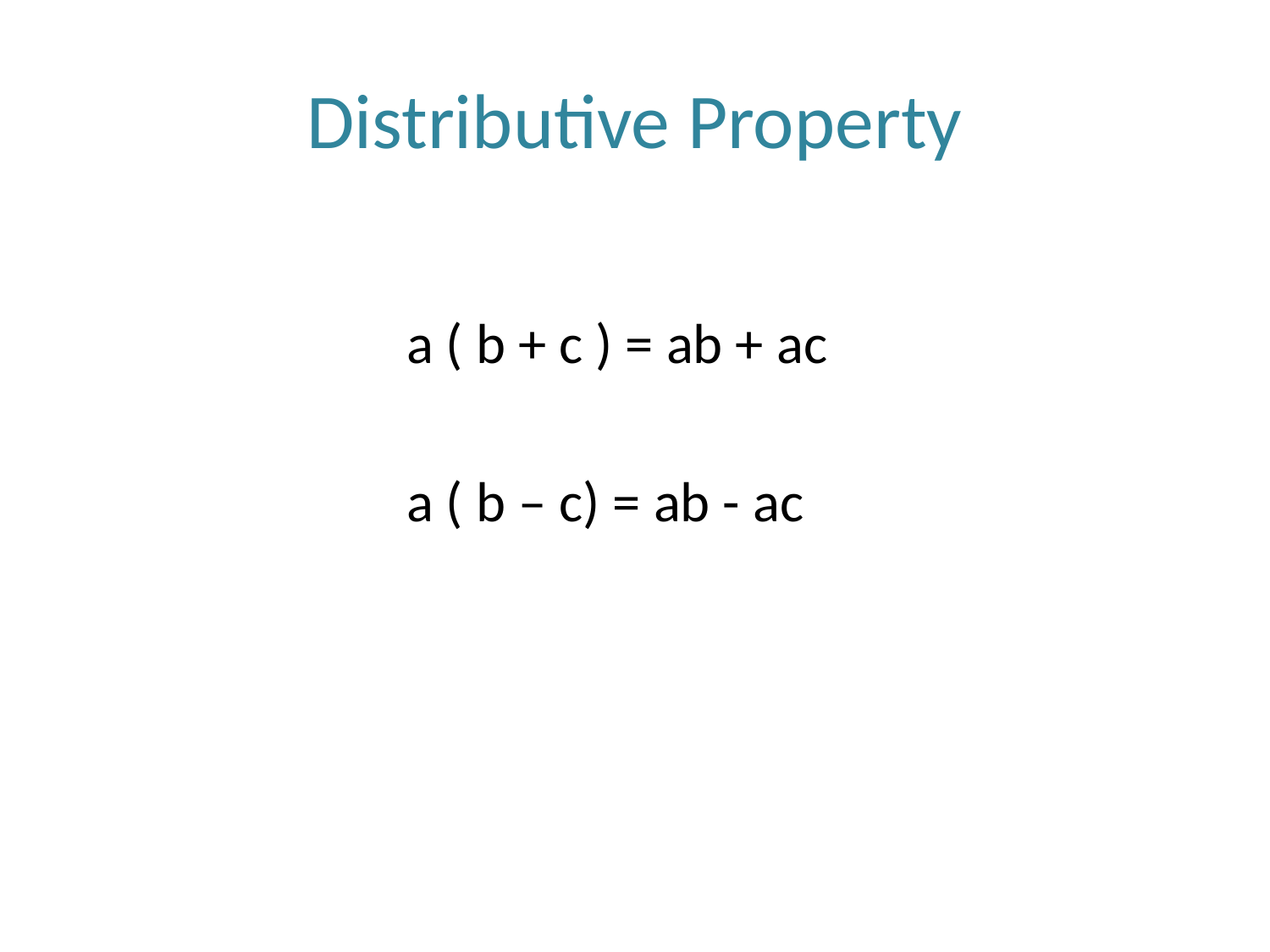

# Distributive Property

                          a ( b + c ) = ab + ac

                          a ( b – c) = ab - ac